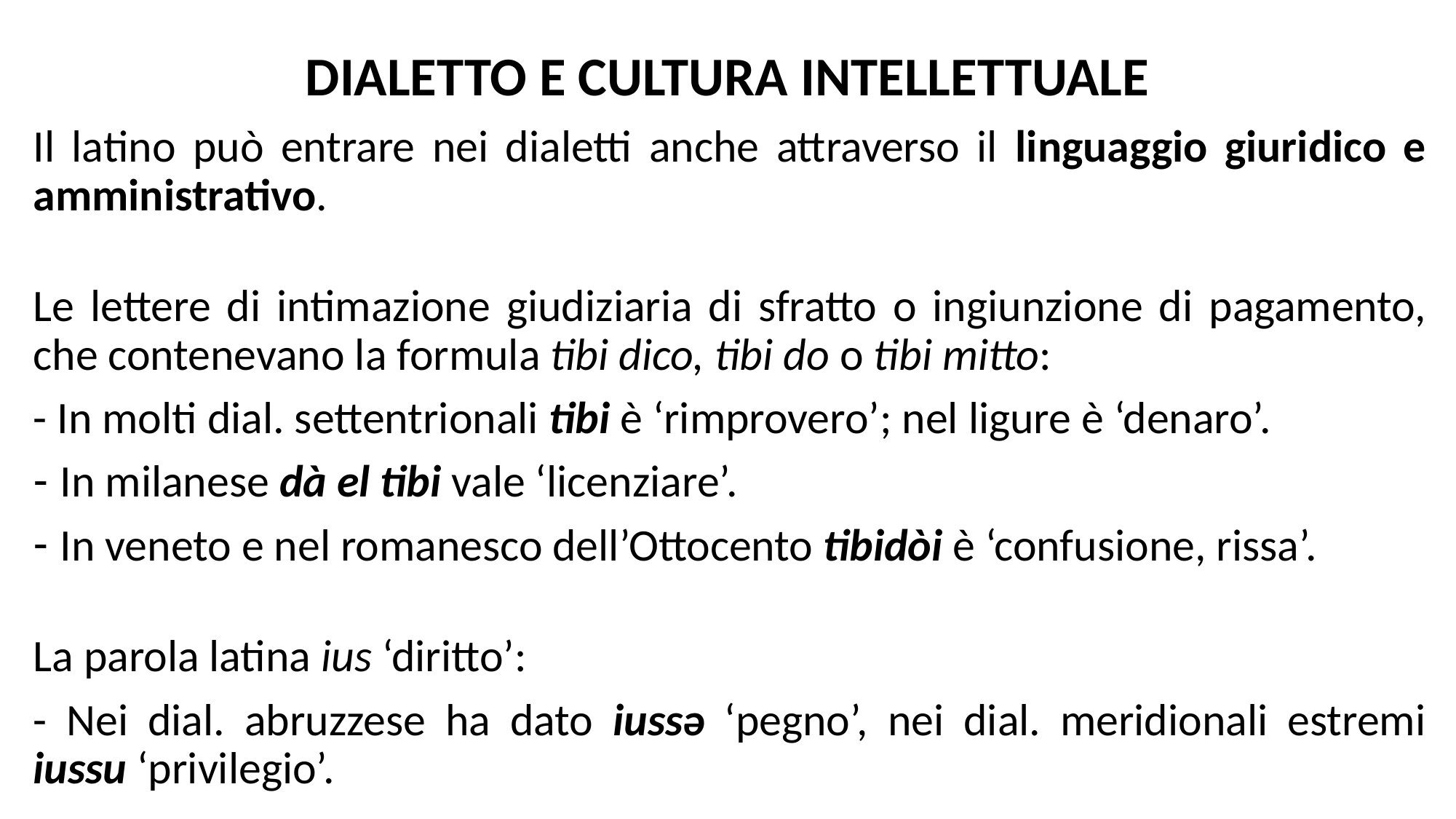

# DIALETTO E CULTURA INTELLETTUALE
Il latino può entrare nei dialetti anche attraverso il linguaggio giuridico e amministrativo.

Le lettere di intimazione giudiziaria di sfratto o ingiunzione di pagamento, che contenevano la formula tibi dico, tibi do o tibi mitto:
- In molti dial. settentrionali tibi è ‘rimprovero’; nel ligure è ‘denaro’.
In milanese dà el tibi vale ‘licenziare’.
In veneto e nel romanesco dell’Ottocento tibidòi è ‘confusione, rissa’.

La parola latina ius ‘diritto’:
- Nei dial. abruzzese ha dato iussə ‘pegno’, nei dial. meridionali estremi iussu ‘privilegio’.